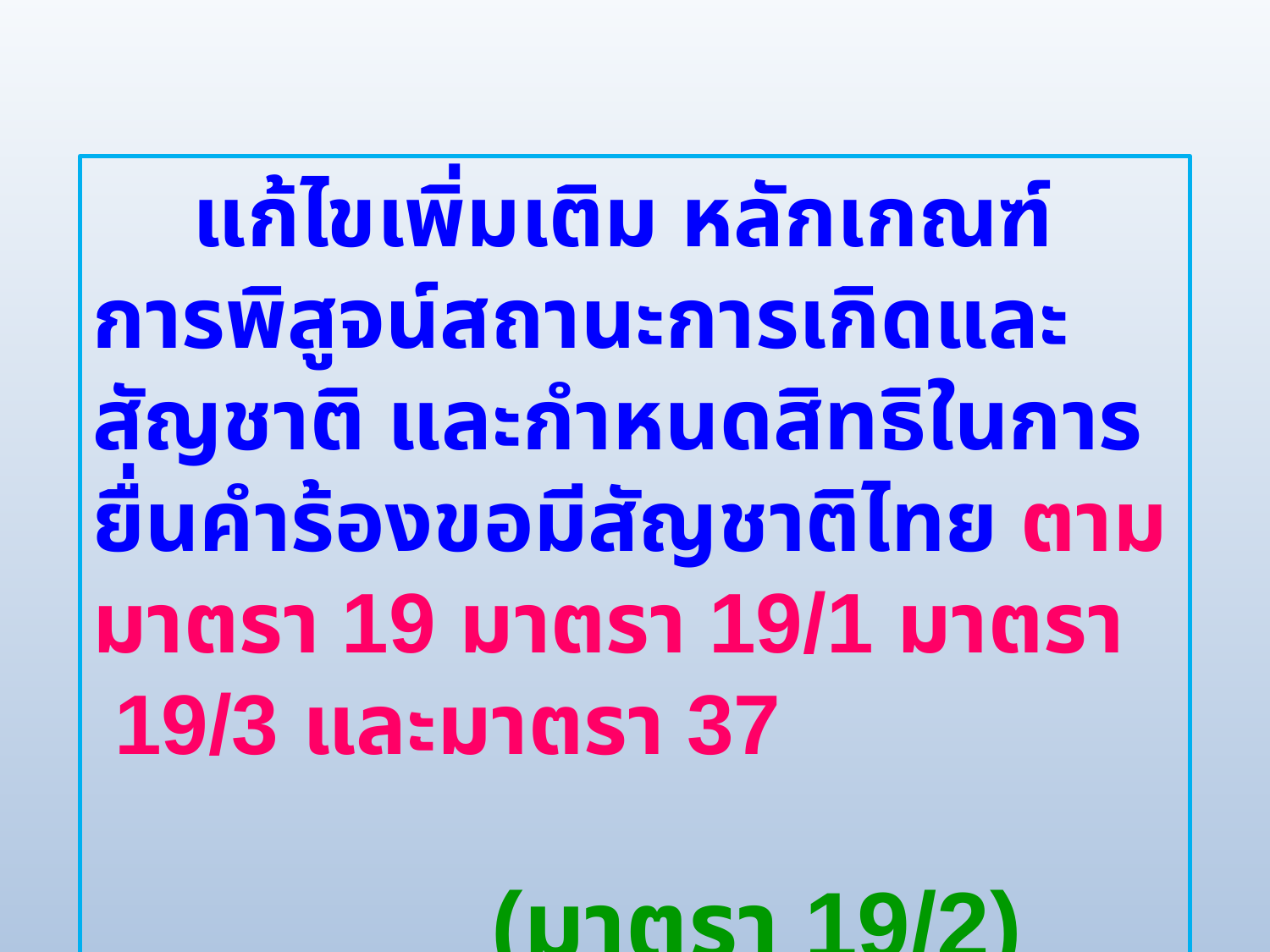

แก้ไขเพิ่มเติม หลักเกณฑ์การพิสูจน์สถานะการเกิดและสัญชาติ และกำหนดสิทธิในการยื่นคำร้องขอมีสัญชาติไทย ตามมาตรา 19 มาตรา 19/1 มาตรา 19/3 และมาตรา 37

                 (มาตรา 19/2)